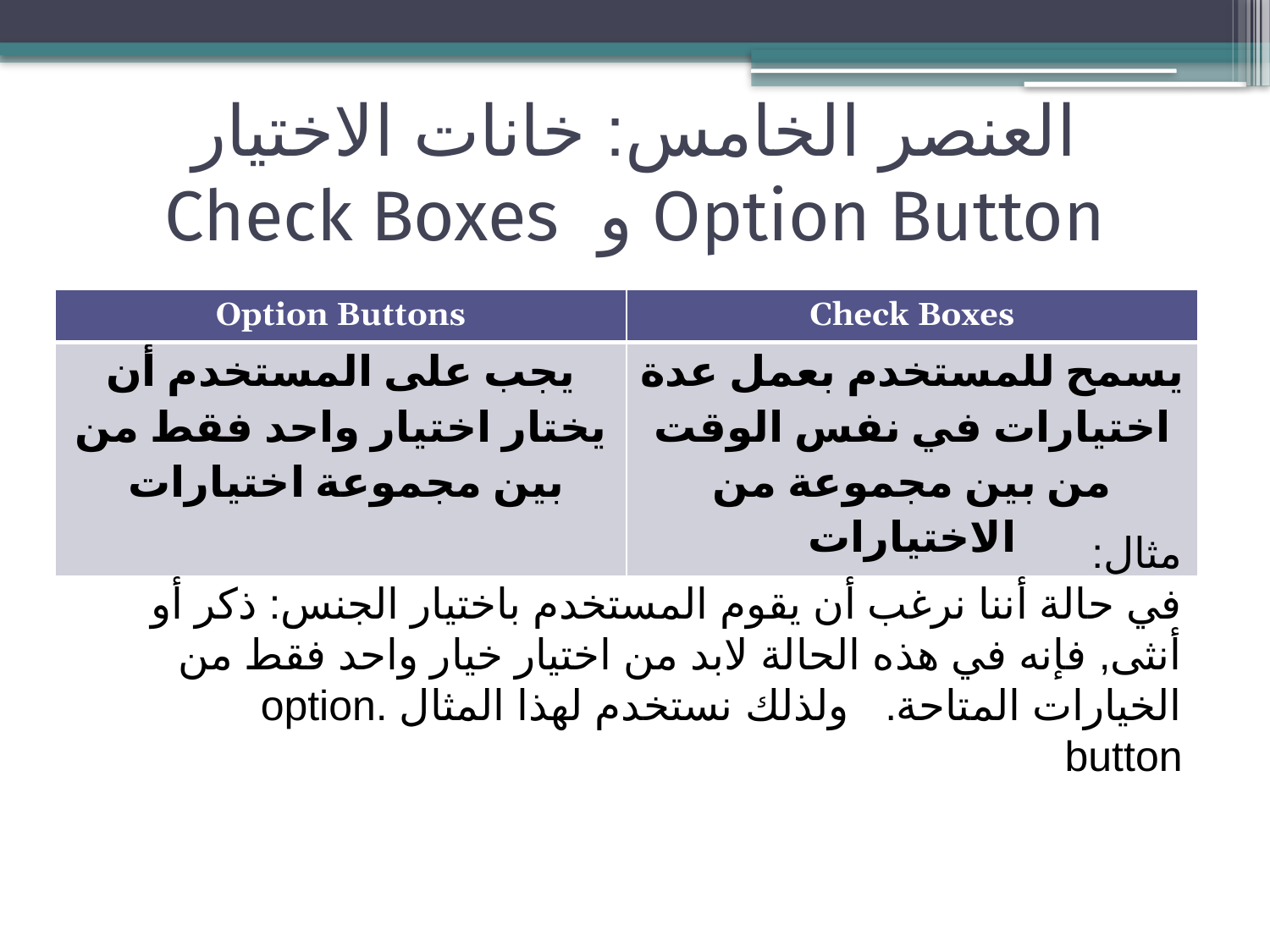

# العنصر الخامس: خانات الاختيار Option Button و  Check Boxes
| Option Buttons | Check Boxes |
| --- | --- |
| يجب على المستخدم أن يختار اختيار واحد فقط من بين مجموعة اختيارات | يسمح للمستخدم بعمل عدة اختيارات في نفس الوقت من بين مجموعة من الاختيارات |
مثال:
في حالة أننا نرغب أن يقوم المستخدم باختيار الجنس: ذكر أو أنثى, فإنه في هذه الحالة لابد من اختيار خيار واحد فقط من الخيارات المتاحة.   ولذلك نستخدم لهذا المثال .option button